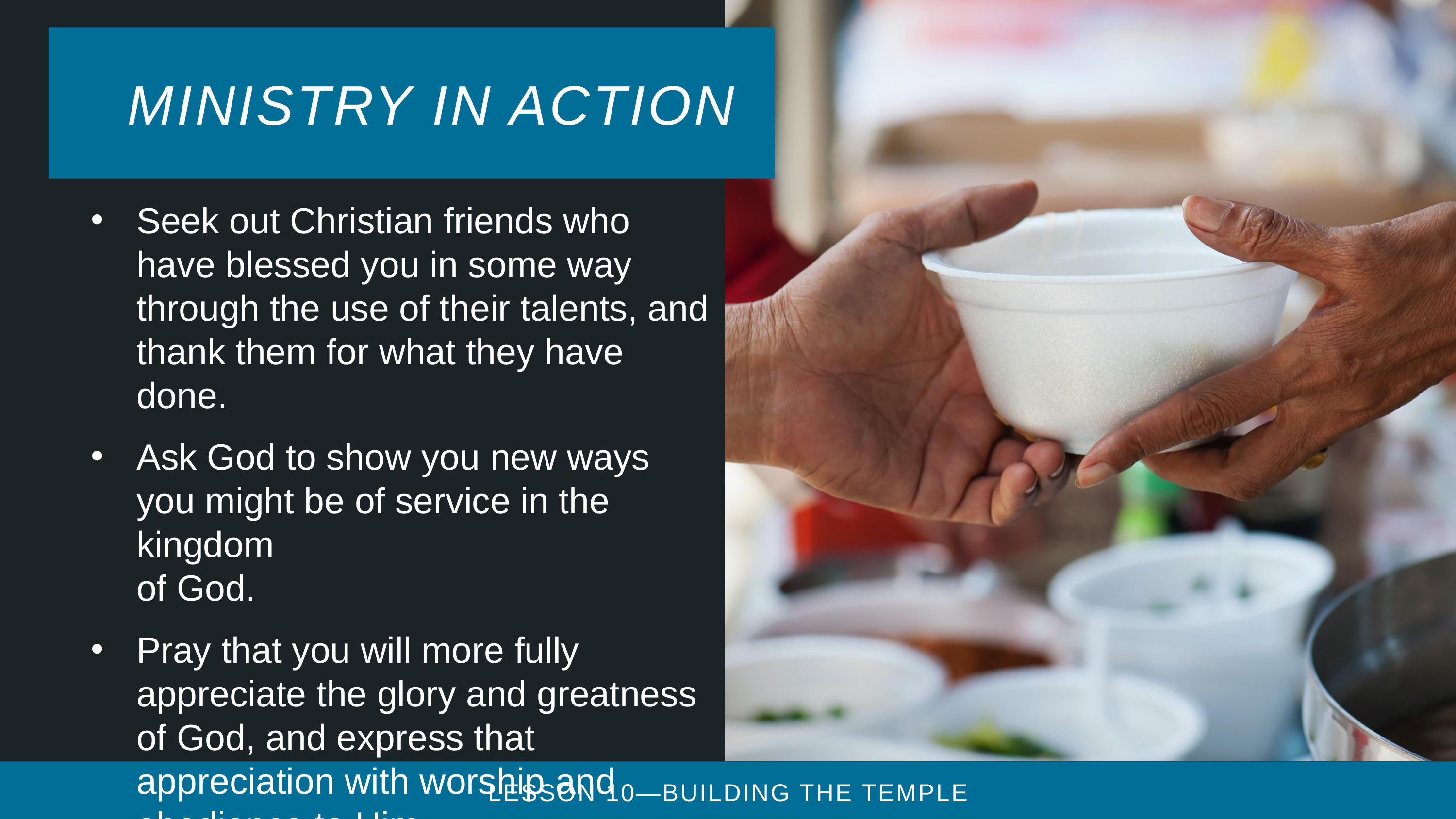

Seek out Christian friends who have blessed you in some way through the use of their talents, and thank them for what they have done.
Ask God to show you new ways you might be of service in the kingdom
of God.
Pray that you will more fully appreciate the glory and greatness of God, and express that appreciation with worship and obedience to Him.